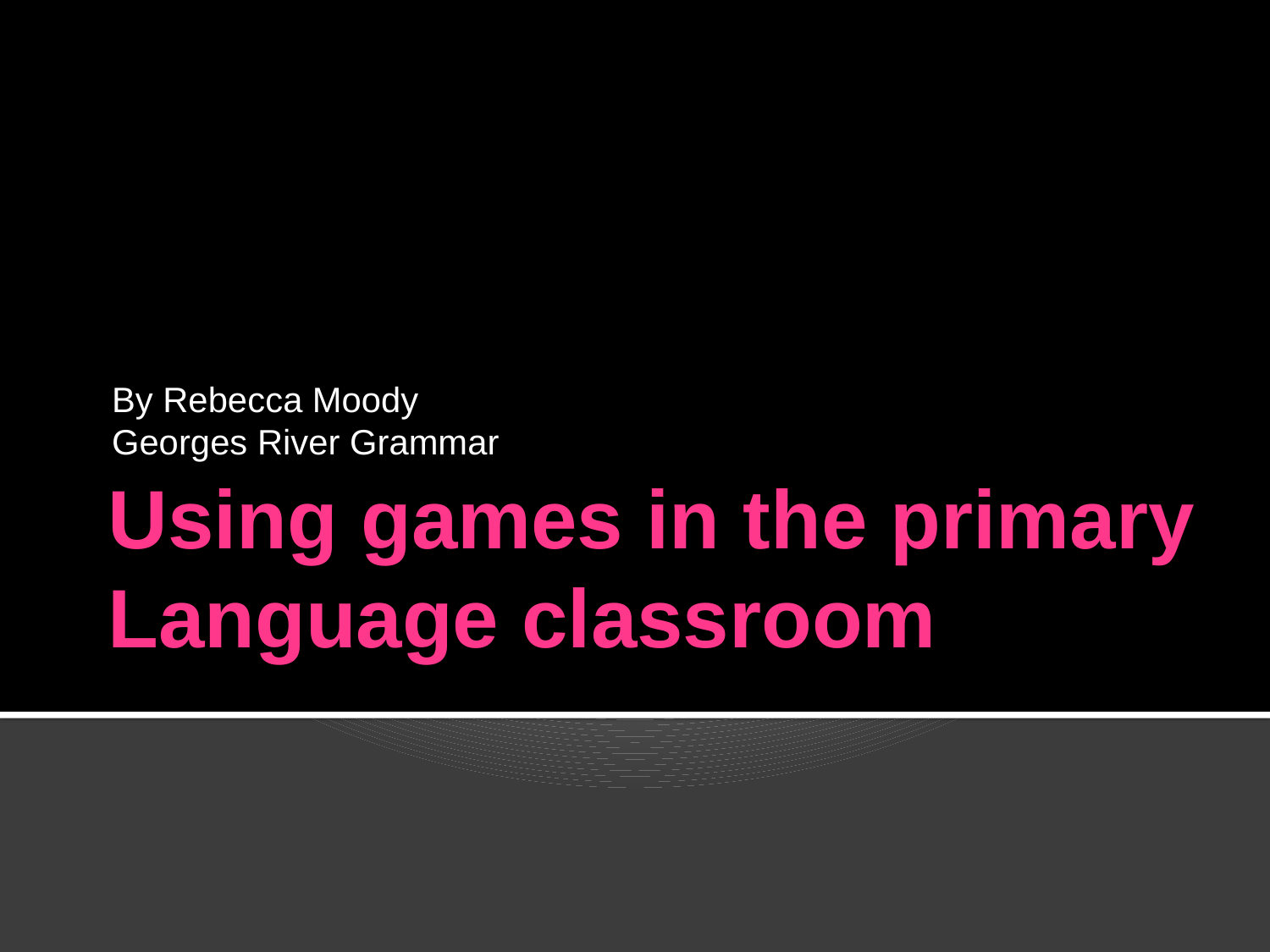

By Rebecca Moody
Georges River Grammar
# Using games in the primary Language classroom